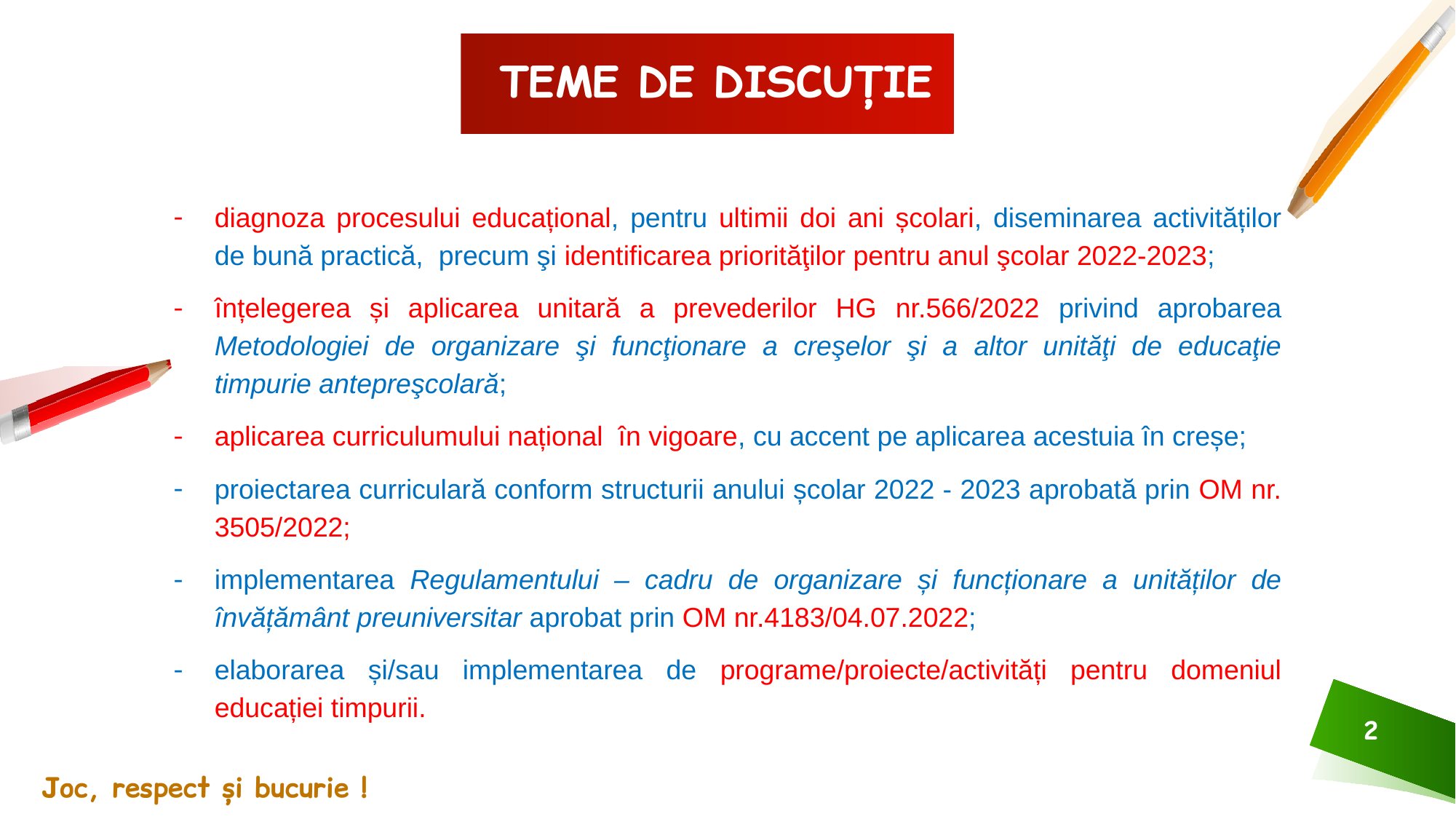

# TEME DE DISCUȚIE
diagnoza procesului educațional, pentru ultimii doi ani școlari, diseminarea activităților de bună practică,  precum şi identificarea priorităţilor pentru anul şcolar 2022-2023;
înțelegerea și aplicarea unitară a prevederilor HG nr.566/2022 privind aprobarea Metodologiei de organizare şi funcţionare a creşelor şi a altor unităţi de educaţie timpurie antepreşcolară;
aplicarea curriculumului național  în vigoare, cu accent pe aplicarea acestuia în creșe;
proiectarea curriculară conform structurii anului școlar 2022 - 2023 aprobată prin OM nr. 3505/2022;
implementarea Regulamentului – cadru de organizare și funcționare a unităților de învățământ preuniversitar aprobat prin OM nr.4183/04.07.2022;
elaborarea și/sau implementarea de programe/proiecte/activități pentru domeniul educației timpurii.
2
  Joc, respect și bucurie !